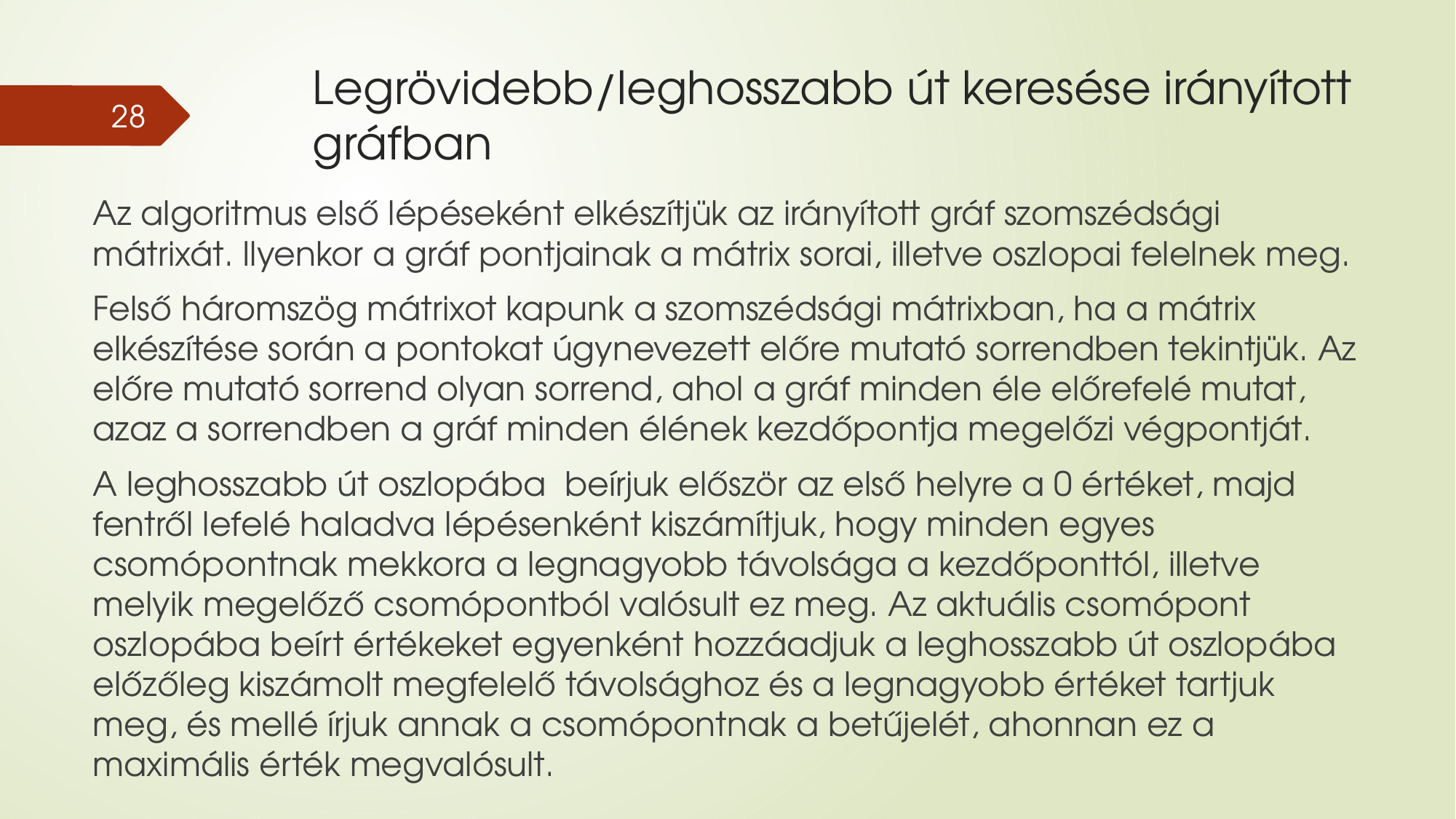

# Legrövidebb/leghosszabb út keresése irányított gráfban
28
Az algoritmus első lépéseként elkészítjük az irányított gráf szomszédsági mátrixát. Ilyenkor a gráf pontjainak a mátrix sorai, illetve oszlopai felelnek meg.
Felső háromszög mátrixot kapunk a szomszédsági mátrixban, ha a mátrix elkészítése során a pontokat úgynevezett előre mutató sorrendben tekintjük. Az előre mutató sorrend olyan sorrend, ahol a gráf minden éle előrefelé mutat, azaz a sorrendben a gráf minden élének kezdőpontja megelőzi végpontját.
A leghosszabb út oszlopába  beírjuk először az első helyre a 0 értéket, majd fentről lefelé haladva lépésenként kiszámítjuk, hogy minden egyes csomópontnak mekkora a legnagyobb távolsága a kezdőponttól, illetve melyik megelőző csomópontból valósult ez meg. Az aktuális csomópont oszlopába beírt értékeket egyenként hozzáadjuk a leghosszabb út oszlopába előzőleg kiszámolt megfelelő távolsághoz és a legnagyobb értéket tartjuk meg, és mellé írjuk annak a csomópontnak a betűjelét, ahonnan ez a maximális érték megvalósult.